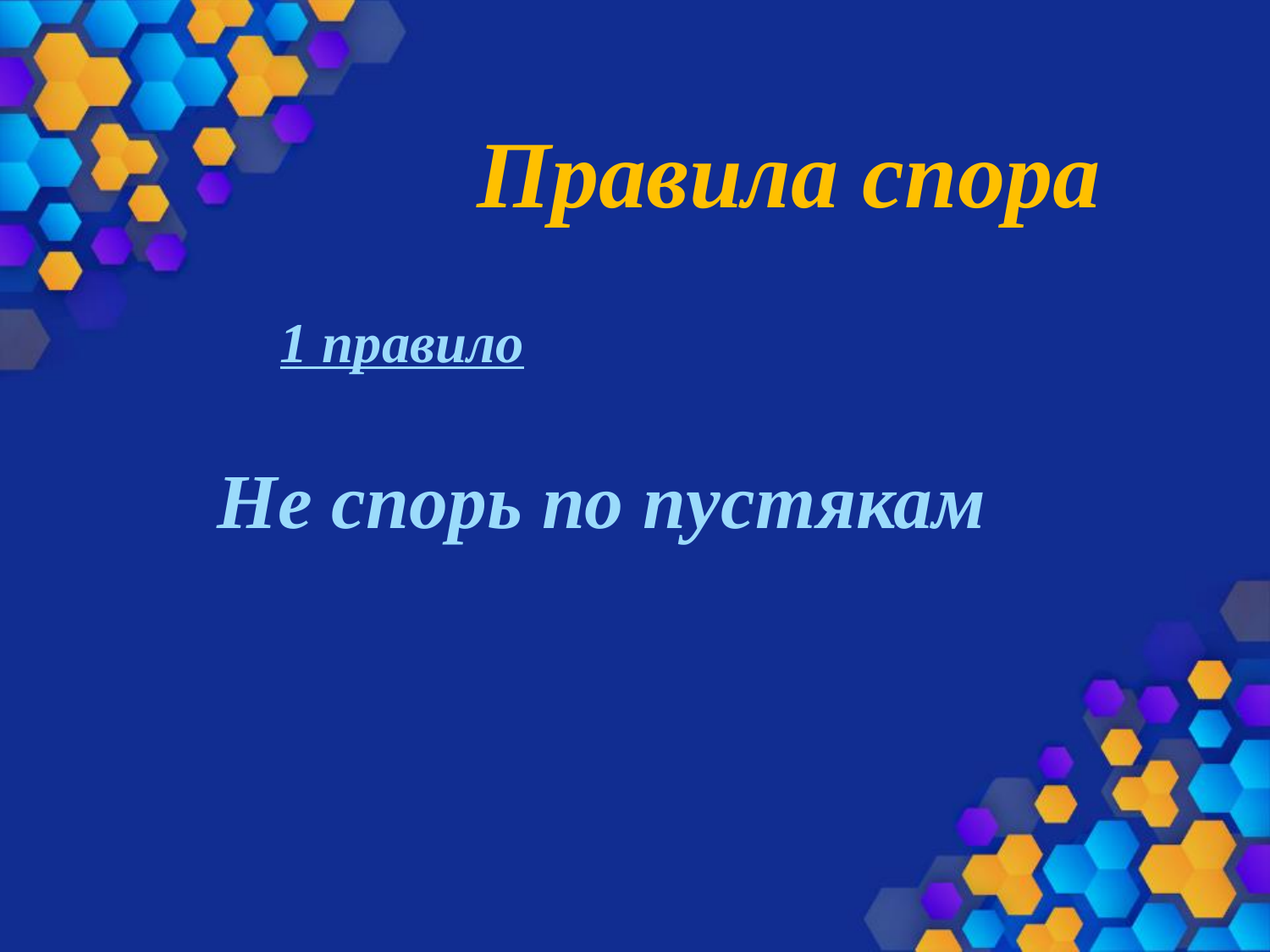

Правила спора
1 правило
                                                     Не спорь по пустякам